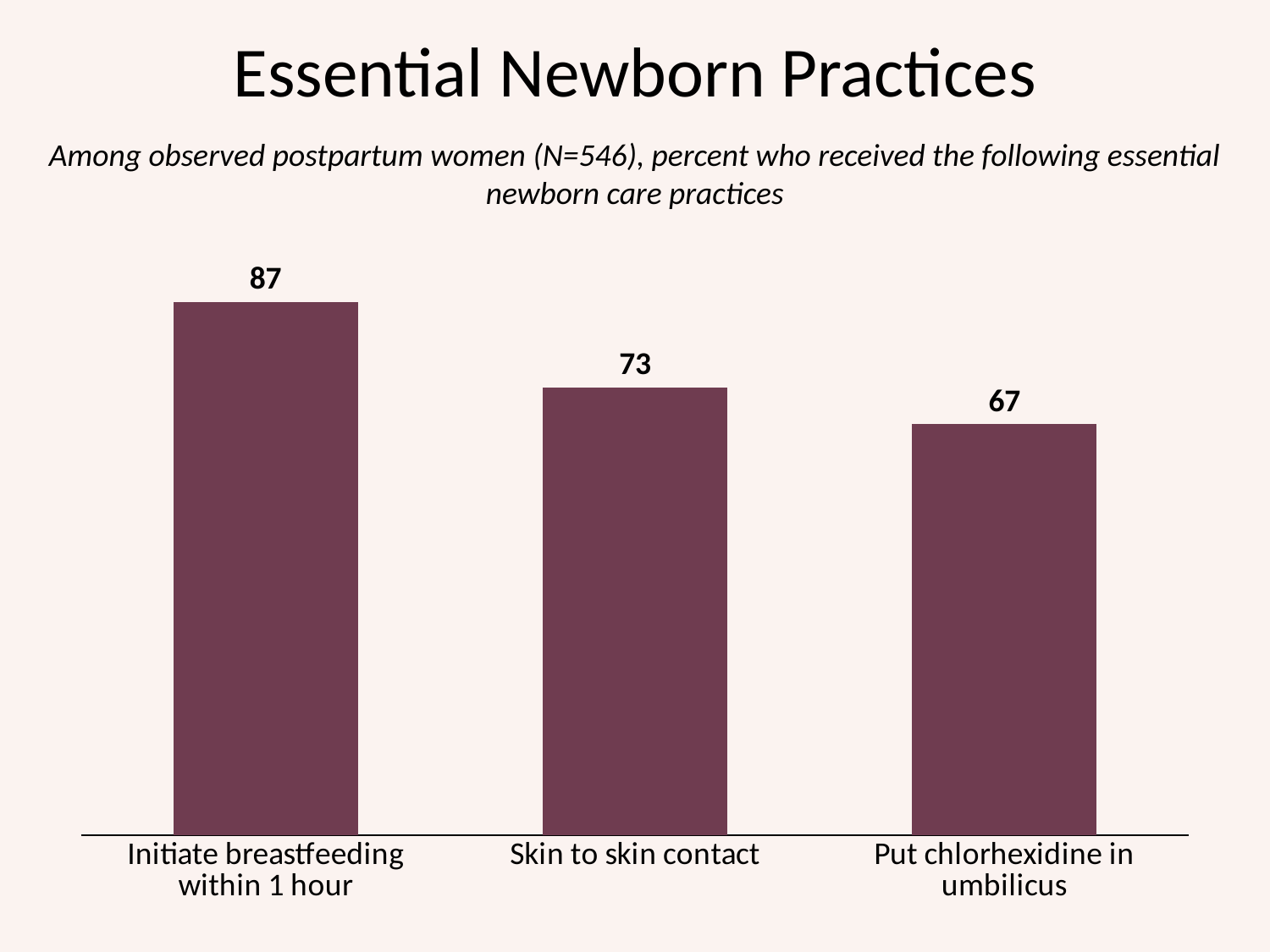

# Essential Newborn Practices
Among observed postpartum women (N=546), percent who received the following essential newborn care practices

### Chart

| Category | National average |
|---|---|
| Initiate breastfeeding within 1 hour | 87.0 |
| Skin to skin contact | 73.0 |
| Put chlorhexidine in umbilicus | 67.0 |